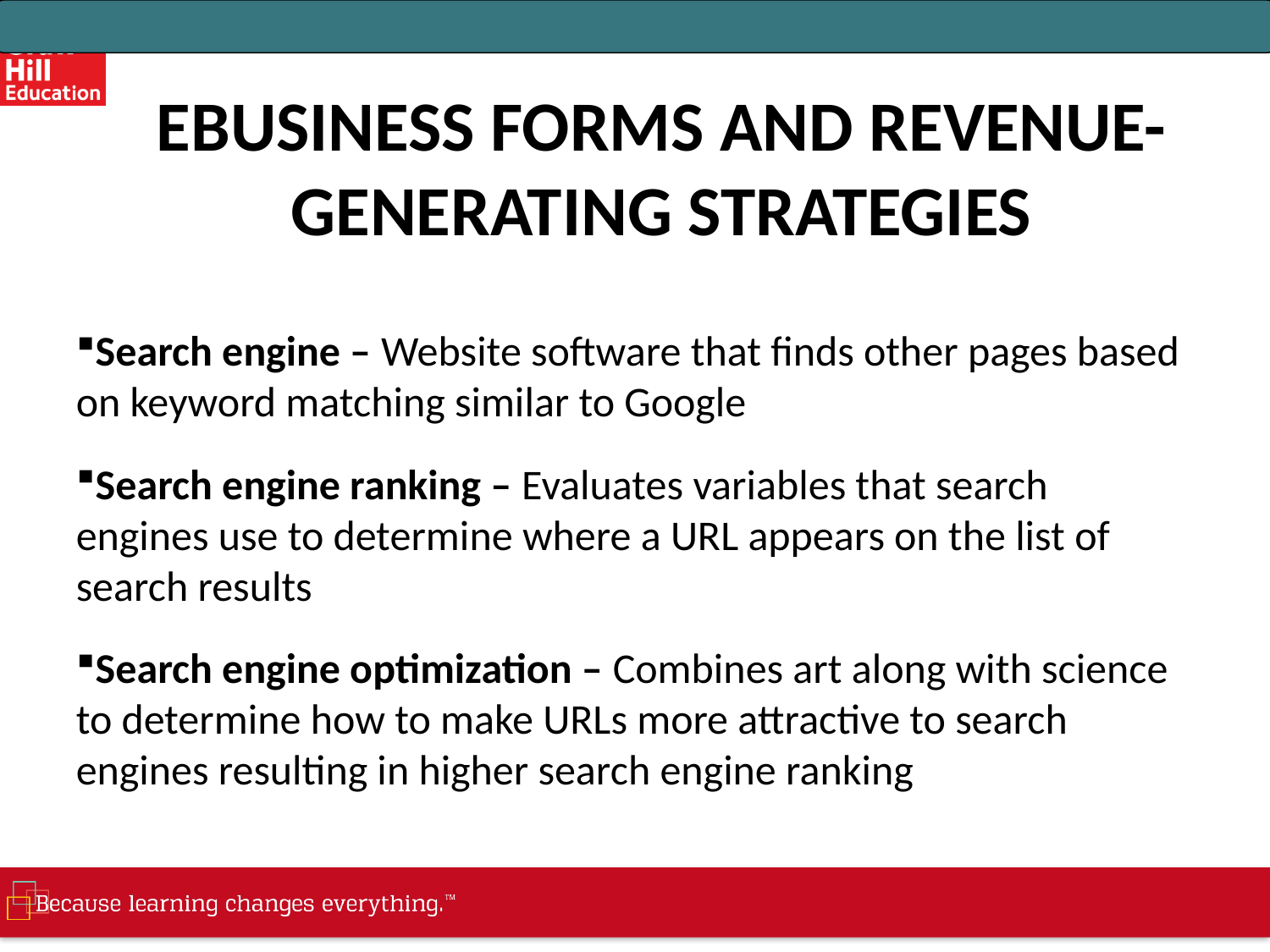

# EBUSINESS FORMS AND REVENUE-GENERATING STRATEGIES
Search engine – Website software that finds other pages based on keyword matching similar to Google
Search engine ranking – Evaluates variables that search engines use to determine where a URL appears on the list of search results
Search engine optimization – Combines art along with science to determine how to make URLs more attractive to search engines resulting in higher search engine ranking